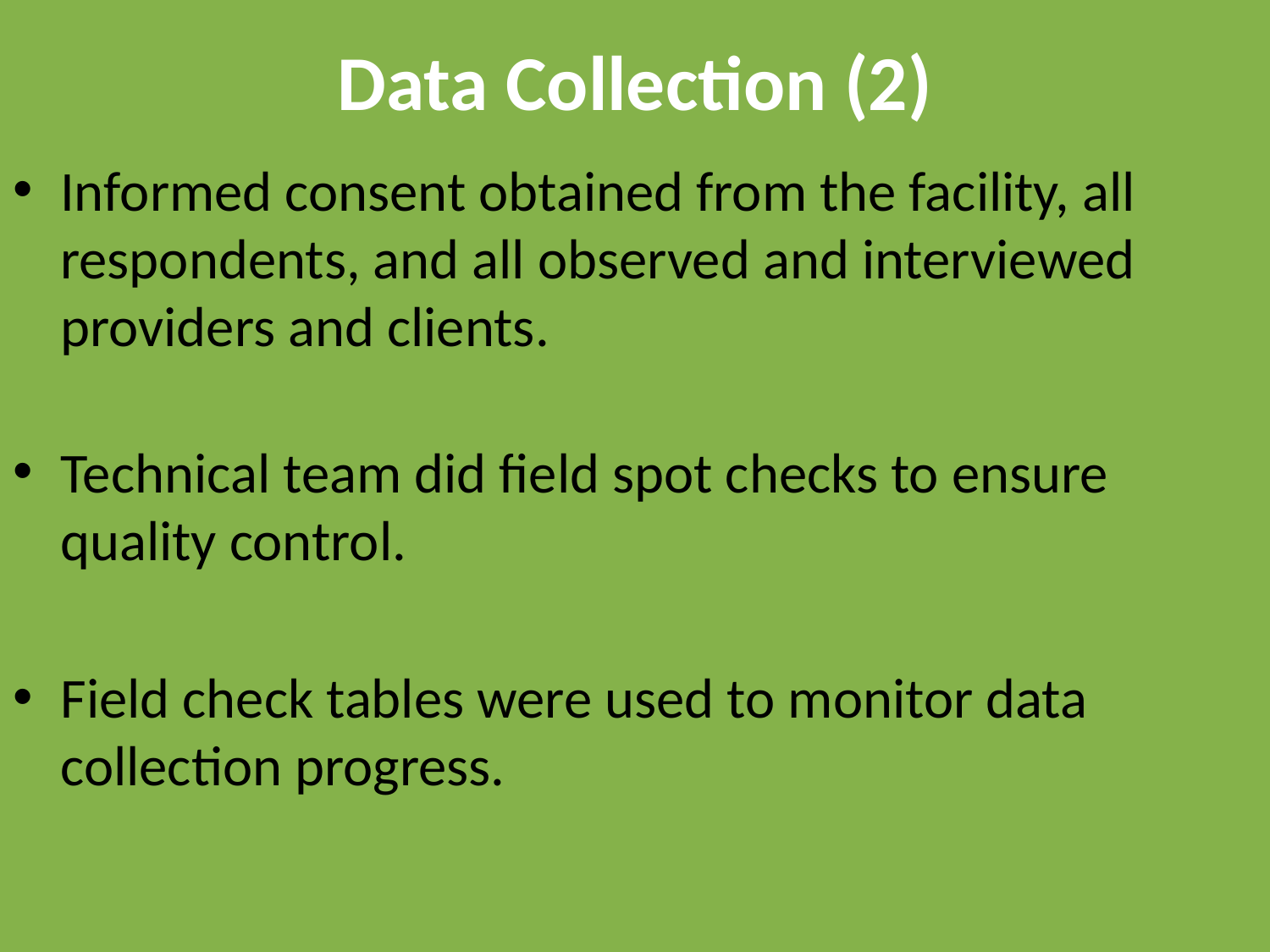

# Data Collection (2)
Informed consent obtained from the facility, all respondents, and all observed and interviewed providers and clients.
Technical team did field spot checks to ensure quality control.

Field check tables were used to monitor data collection progress.